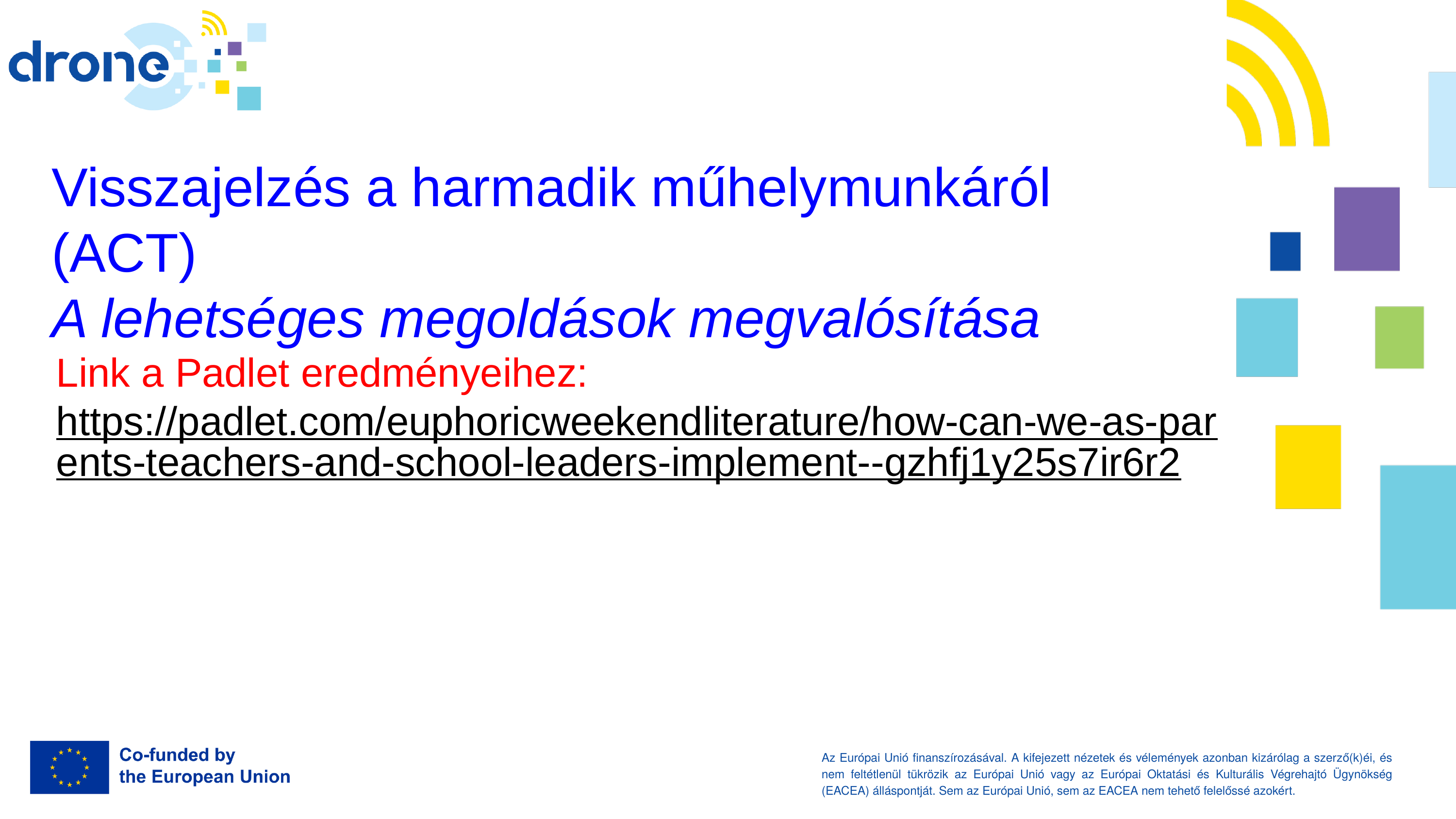

Visszajelzés a harmadik műhelymunkáról (ACT)
A lehetséges megoldások megvalósítása
.
02.
Link a Padlet eredményeihez:
https://padlet.com/euphoricweekendliterature/how-can-we-as-parents-teachers-and-school-leaders-implement--gzhfj1y25s7ir6r2

03.
04.

Az Európai Unió finanszírozásával. A kifejezett nézetek és vélemények azonban kizárólag a szerző(k)éi, és nem feltétlenül tükrözik az Európai Unió vagy az Európai Oktatási és Kulturális Végrehajtó Ügynökség (EACEA) álláspontját. Sem az Európai Unió, sem az EACEA nem tehető felelőssé azokért.